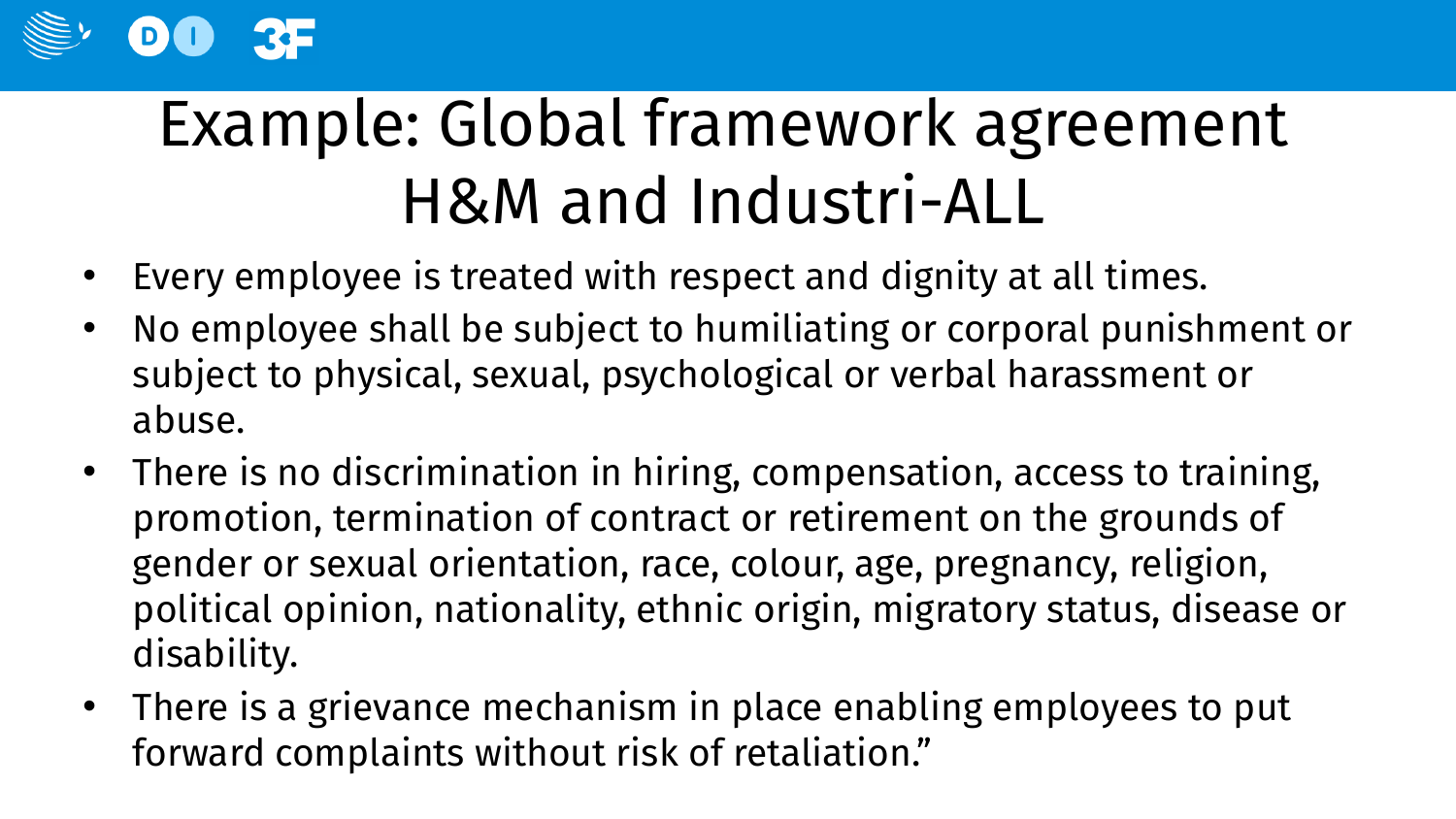

# Example: Global framework agreement H&M and Industri-ALL
Every employee is treated with respect and dignity at all times.
No employee shall be subject to humiliating or corporal punishment or subject to physical, sexual, psychological or verbal harassment or abuse.
There is no discrimination in hiring, compensation, access to training, promotion, termination of contract or retirement on the grounds of gender or sexual orientation, race, colour, age, pregnancy, religion, political opinion, nationality, ethnic origin, migratory status, disease or disability.
There is a grievance mechanism in place enabling employees to put forward complaints without risk of retaliation.”